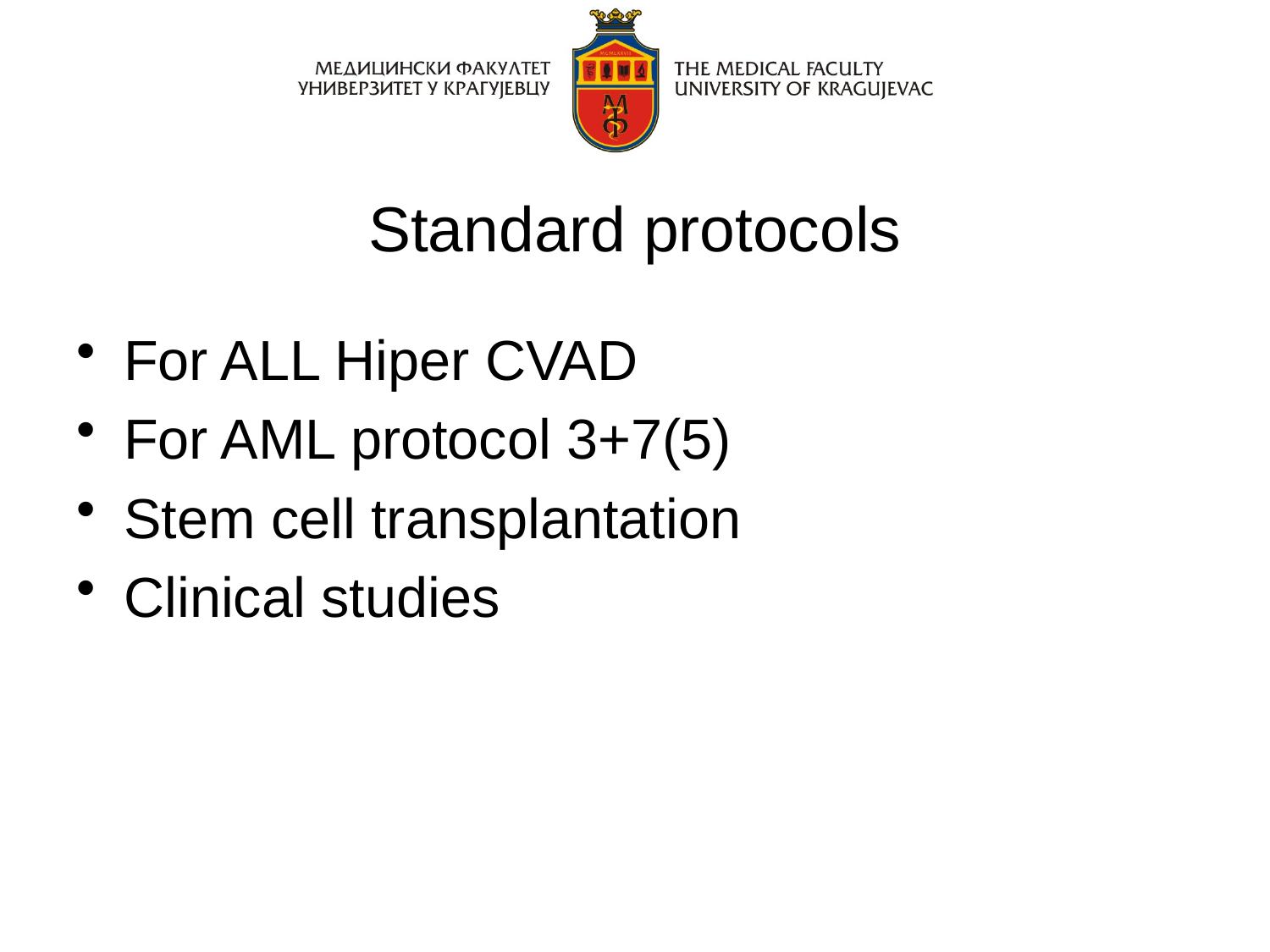

# Standard protocols
For ALL Hiper CVAD
For AML protocol 3+7(5)
Stem cell transplantation
Clinical studies